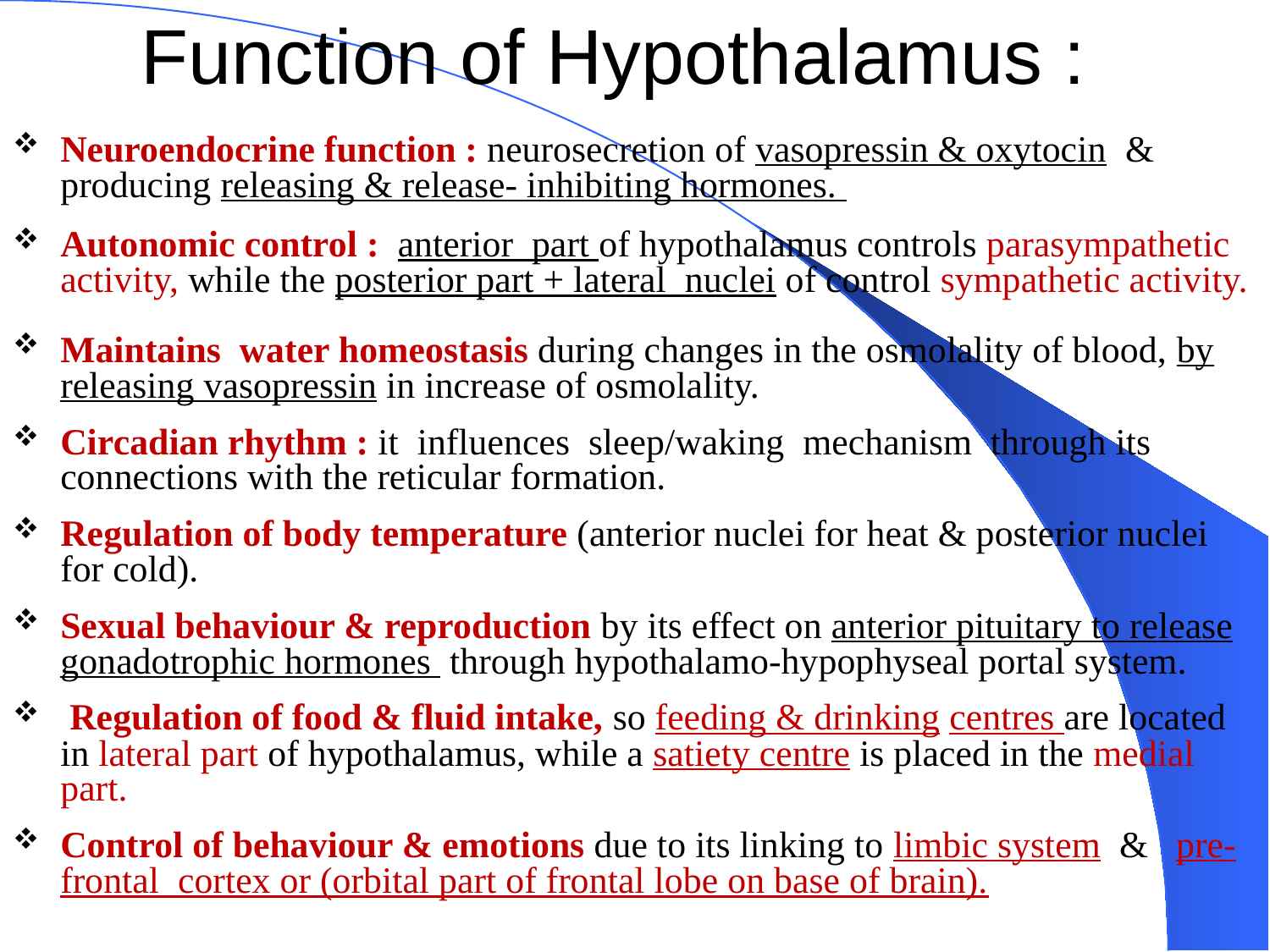

# Function of Hypothalamus :
Neuroendocrine function : neurosecretion of vasopressin & oxytocin  &  producing releasing & release- inhibiting hormones.
Autonomic control :  anterior  part of hypothalamus controls parasympathetic activity, while the posterior part + lateral  nuclei of control sympathetic activity.
Maintains  water homeostasis during changes in the osmolality of blood, by releasing vasopressin in increase of osmolality.
Circadian rhythm : it  influences  sleep/waking  mechanism  through its connections with the reticular formation.
Regulation of body temperature (anterior nuclei for heat & posterior nuclei for cold).
Sexual behaviour & reproduction by its effect on anterior pituitary to release gonadotrophic hormones  through hypothalamo-hypophyseal portal system.
 Regulation of food & fluid intake, so feeding & drinking centres are located in lateral part of hypothalamus, while a satiety centre is placed in the medial part.
Control of behaviour & emotions due to its linking to limbic system  &   pre-frontal  cortex or (orbital part of frontal lobe on base of brain).